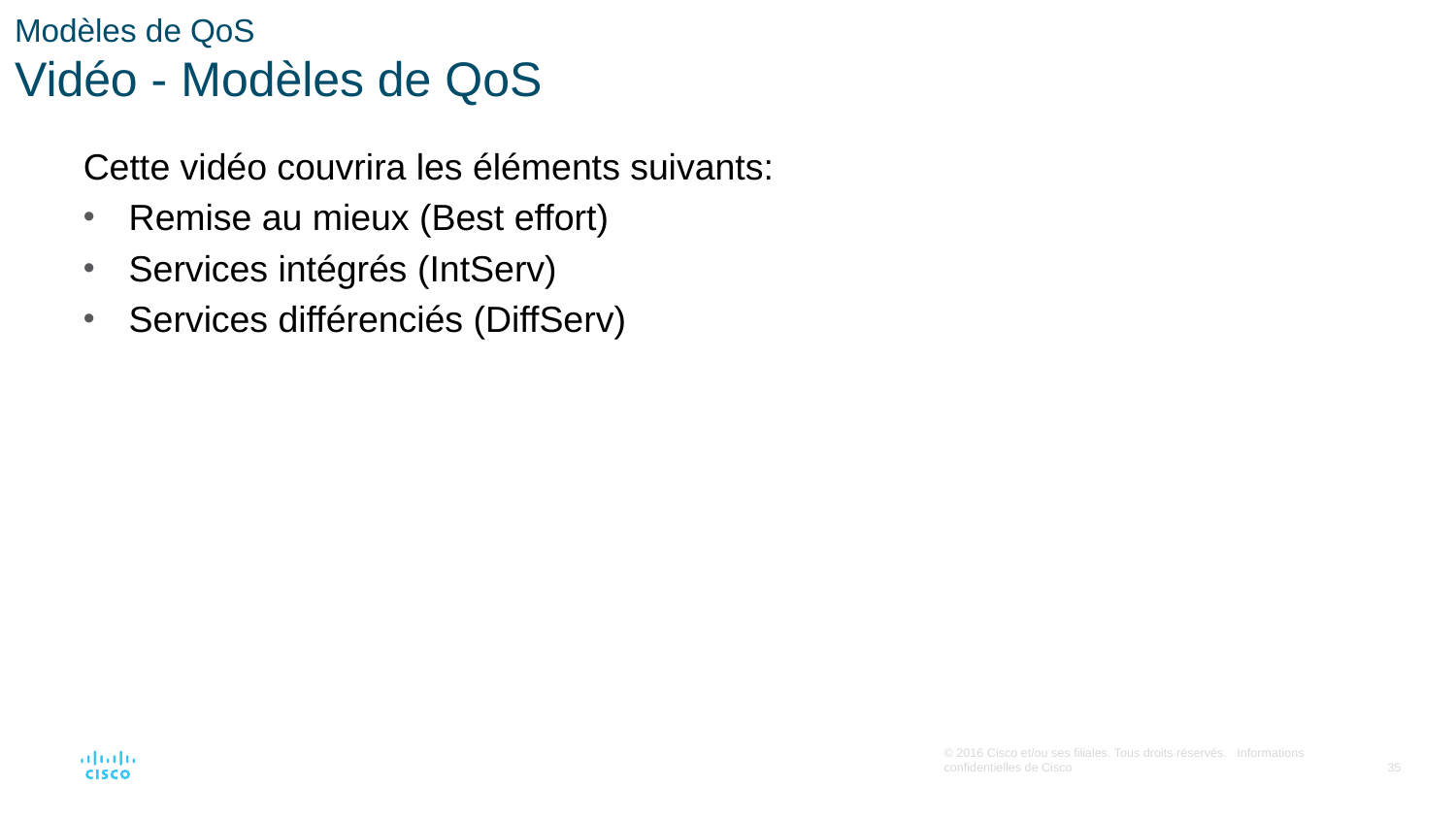

# Modèles de QoS Vidéo - Modèles de QoS
Cette vidéo couvrira les éléments suivants:
Remise au mieux (Best effort)
Services intégrés (IntServ)
Services différenciés (DiffServ)